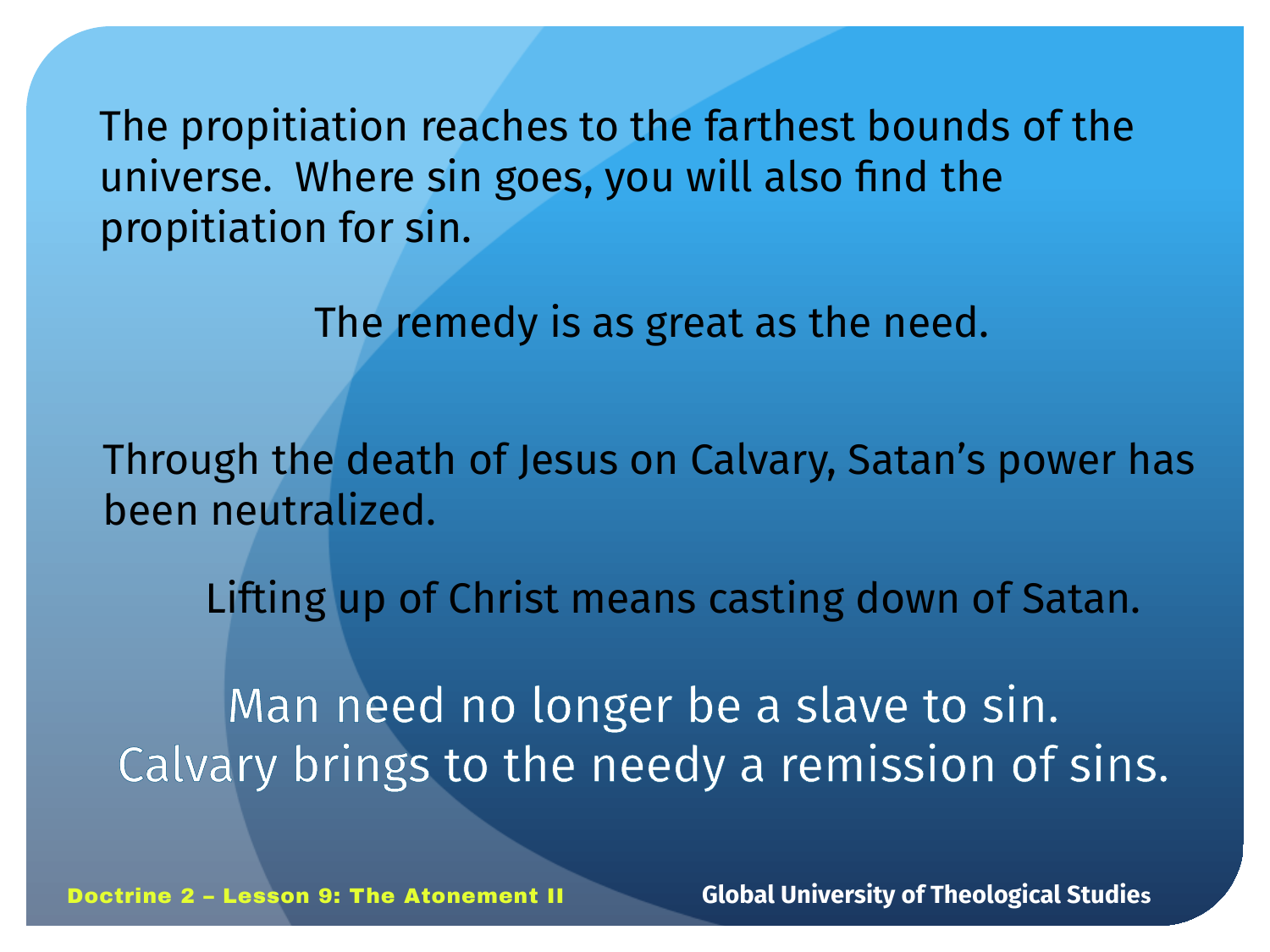

The propitiation reaches to the farthest bounds of the universe.  Where sin goes, you will also find the propitiation for sin.
The remedy is as great as the need.
Through the death of Jesus on Calvary, Satan’s power has been neutralized.
Lifting up of Christ means casting down of Satan.
Man need no longer be a slave to sin.
Calvary brings to the needy a remission of sins.
Doctrine 2 – Lesson 9: The Atonement II		Global University of Theological Studies